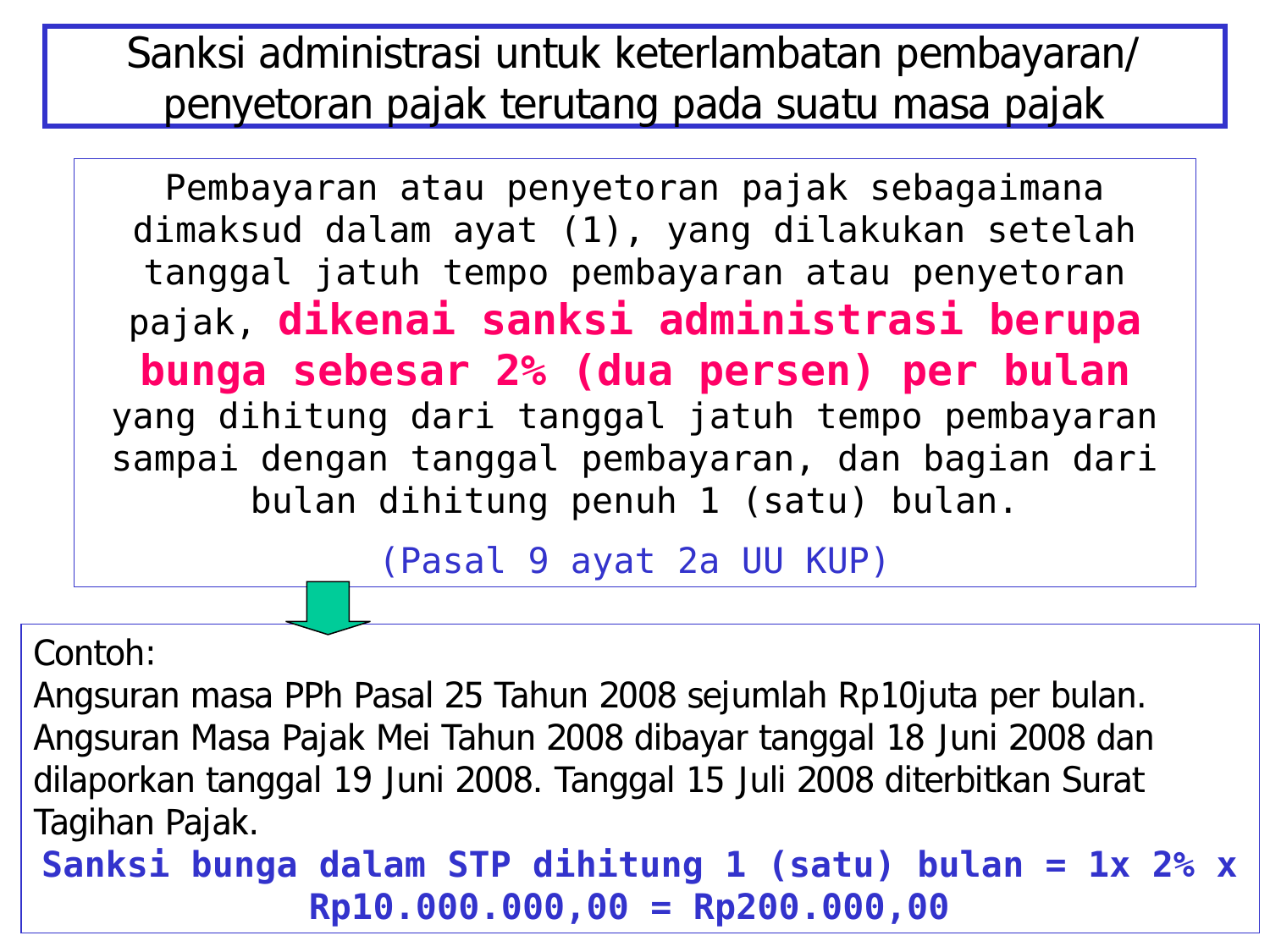

# Sanksi administrasi untuk keterlambatan pembayaran/ penyetoran pajak terutang pada suatu masa pajak
Pembayaran atau penyetoran pajak sebagaimana dimaksud dalam ayat (1), yang dilakukan setelah tanggal jatuh tempo pembayaran atau penyetoran pajak, dikenai sanksi administrasi berupa bunga sebesar 2% (dua persen) per bulan yang dihitung dari tanggal jatuh tempo pembayaran sampai dengan tanggal pembayaran, dan bagian dari bulan dihitung penuh 1 (satu) bulan.
(Pasal 9 ayat 2a UU KUP)

Contoh:
Angsuran masa PPh Pasal 25 Tahun 2008 sejumlah Rp10juta per bulan.
Angsuran Masa Pajak Mei Tahun 2008 dibayar tanggal 18 Juni 2008 dan dilaporkan tanggal 19 Juni 2008. Tanggal 15 Juli 2008 diterbitkan Surat Tagihan Pajak.
Sanksi bunga dalam STP dihitung 1 (satu) bulan = 1x 2% x Rp10.000.000,00 = Rp200.000,00